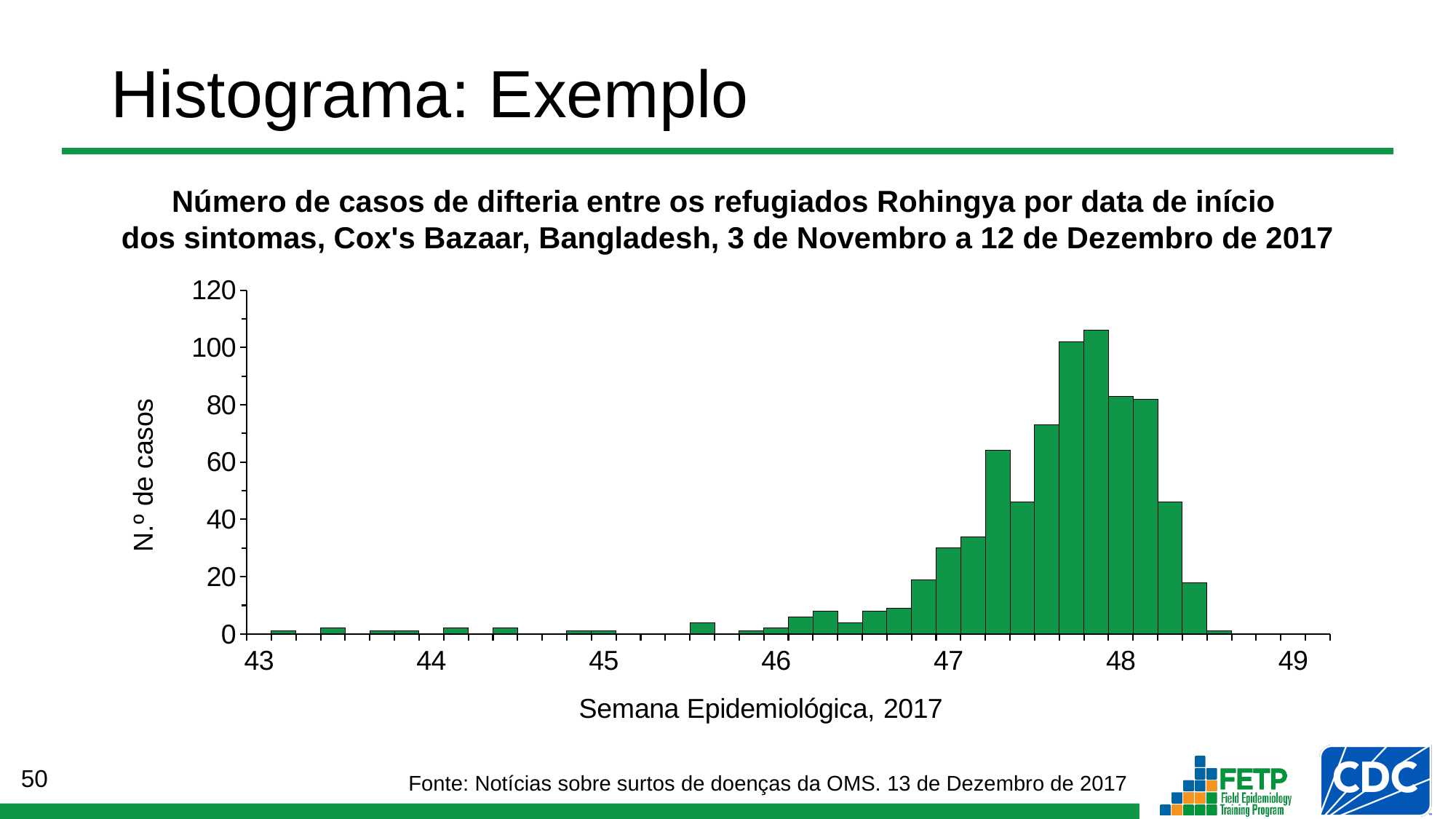

# Histograma: Exemplo
Número de casos de difteria entre os refugiados Rohingya por data de início
dos sintomas, Cox's Bazaar, Bangladesh, 3 de Novembro a 12 de Dezembro de 2017

### Chart

| Category | N.º de casos |
|---|---|
| 43 | 0.0 |
|  | 1.0 |
|  | 0.0 |
|  | 2.0 |
|  | 0.0 |
|  | 1.0 |
|  | 1.0 |
| 44 | 0.0 |
|  | 2.0 |
|  | 0.0 |
|  | 2.0 |
|  | 0.0 |
|  | 0.0 |
|  | 1.0 |
| 45 | 1.0 |
|  | 0.0 |
|  | 0.0 |
|  | 0.0 |
|  | 4.0 |
|  | 0.0 |
|  | 1.0 |
| 46 | 2.0 |
|  | 6.0 |
|  | 8.0 |
|  | 4.0 |
|  | 8.0 |
|  | 9.0 |
|  | 19.0 |
| 47 | 30.0 |
|  | 34.0 |
|  | 64.0 |
|  | 46.0 |
|  | 73.0 |
|  | 102.0 |
|  | 106.0 |
| 48 | 83.0 |
|  | 82.0 |
|  | 46.0 |
|  | 18.0 |
|  | 1.0 |
|  | 0.0 |
|  | 0.0 |
| 49 | 0.0 |
|  | None |
Fonte: Notícias sobre surtos de doenças da OMS. 13 de Dezembro de 2017